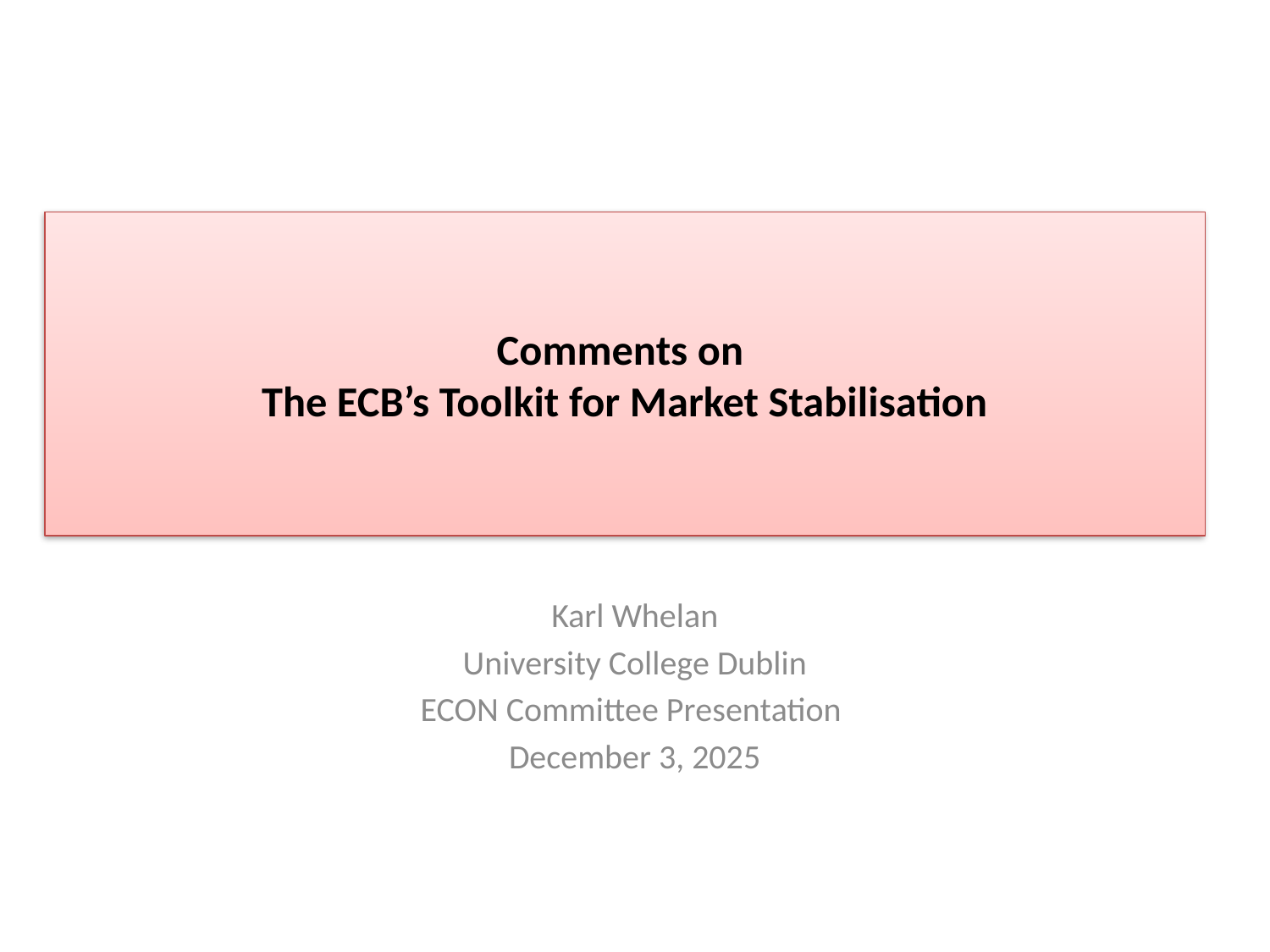

# Comments on The ECB’s Toolkit for Market Stabilisation

Karl Whelan
University College Dublin
ECON Committee Presentation
December 3, 2025